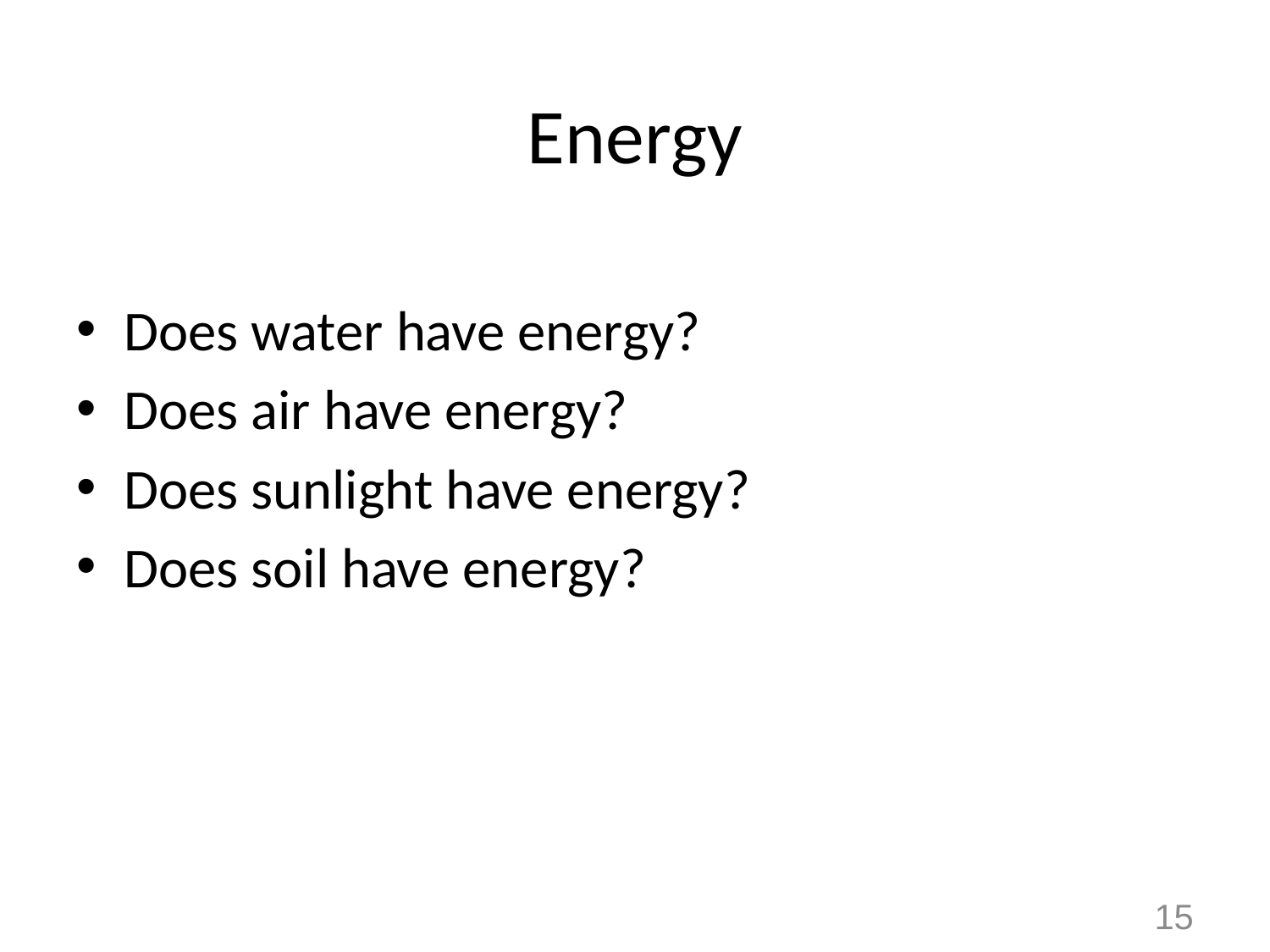

# Energy

Does water have energy?
Does air have energy?
Does sunlight have energy?
Does soil have energy?

15